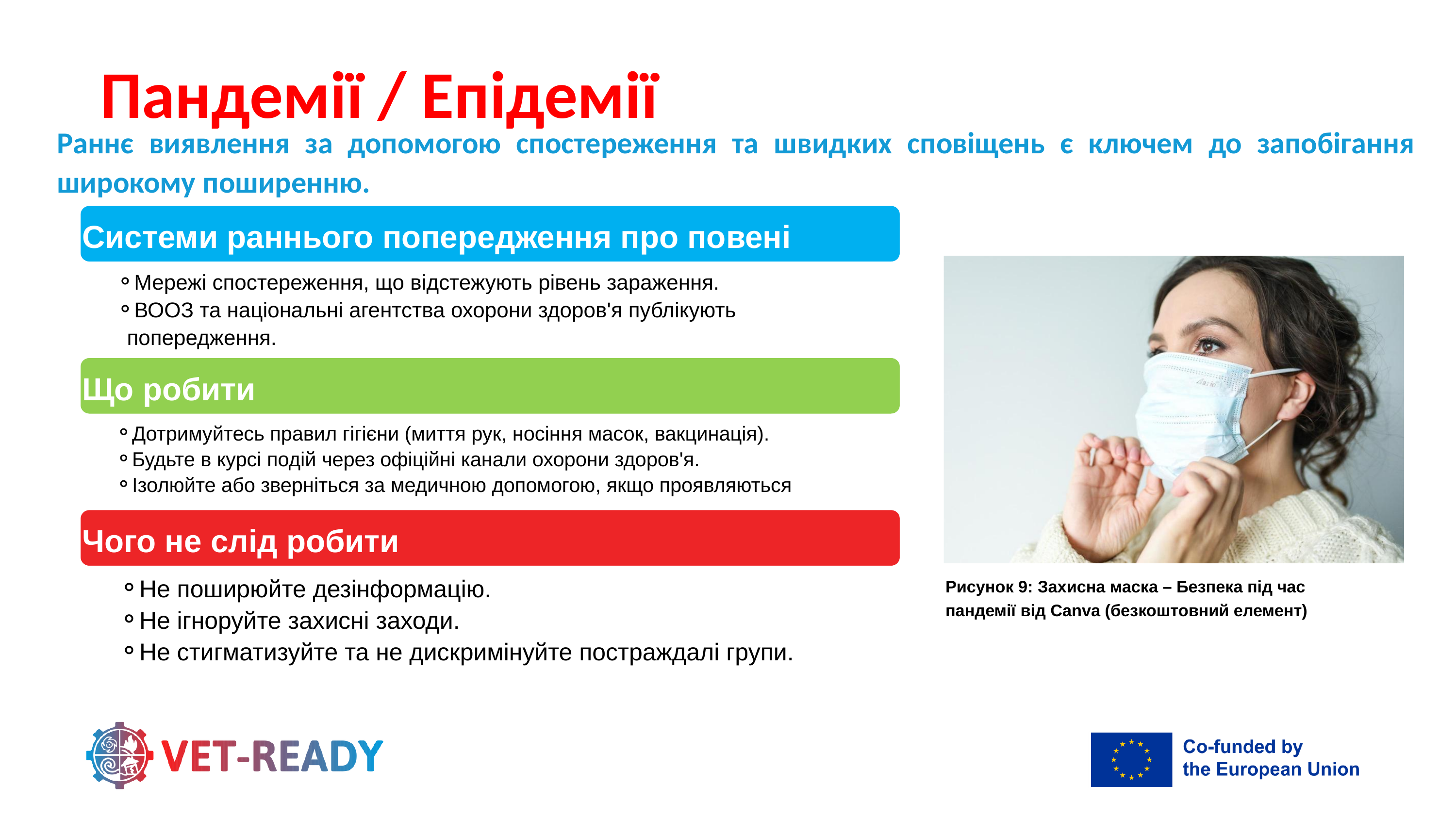

Пандемії / Епідемії

Раннє виявлення за допомогою спостереження та швидких сповіщень є ключем до запобігання широкому поширенню.

Системи раннього попередження про повені

Мережі спостереження, що відстежують рівень зараження.
ВООЗ та національні агентства охорони здоров'я публікують попередження.
Оголошення ЗМІ та уряду щодо спалахів.

Що робити
Дотримуйтесь правил гігієни (миття рук, носіння масок, вакцинація).
Будьте в курсі подій через офіційні канали охорони здоров'я.
Ізолюйте або зверніться за медичною допомогою, якщо проявляються симптоми.

Чого не слід робити
Не поширюйте дезінформацію.
Не ігноруйте захисні заходи.
Не стигматизуйте та не дискримінуйте постраждалі групи.
Рисунок 9: Захисна маска – Безпека під час пандемії від Canva (безкоштовний елемент)